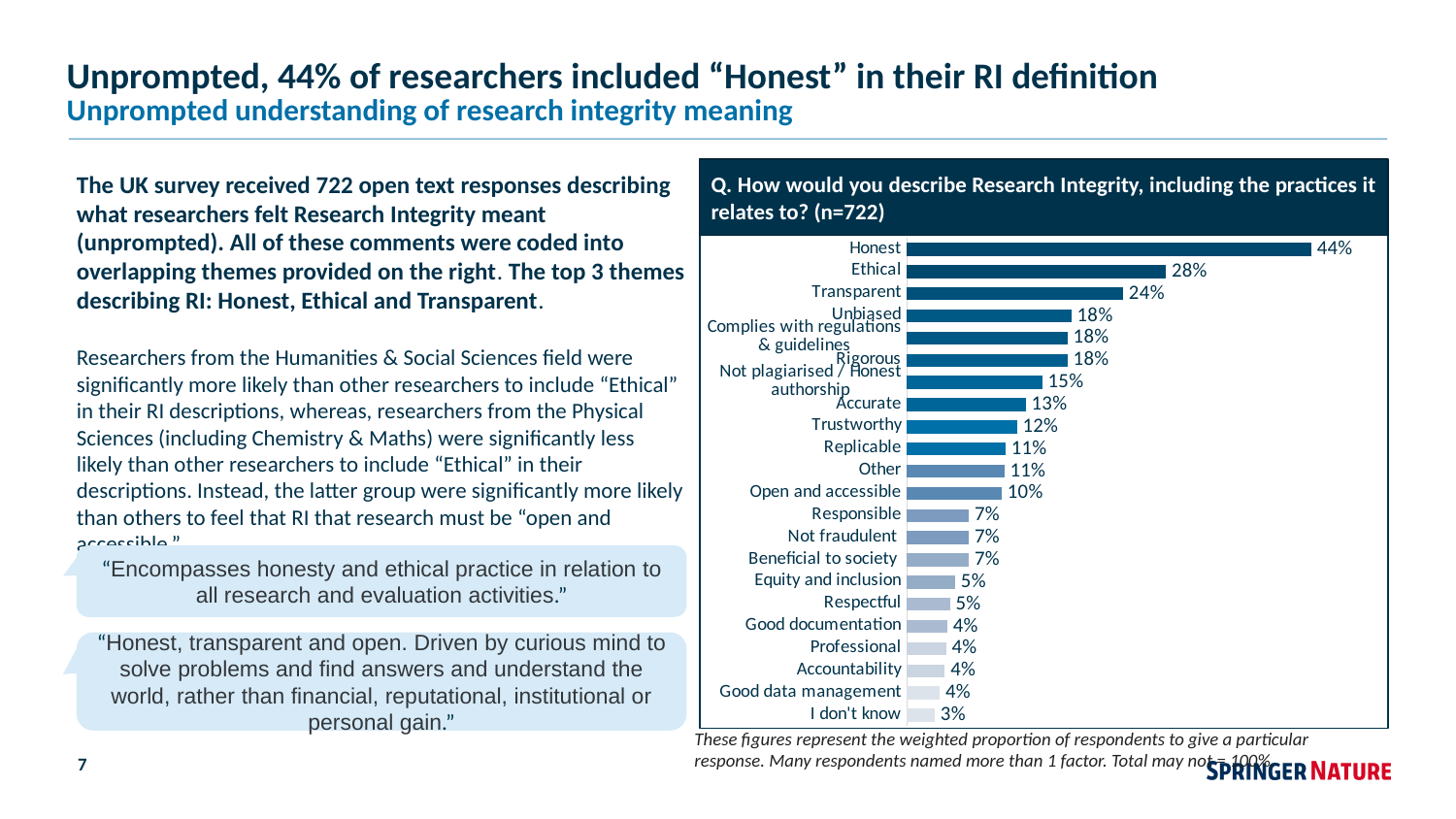

# Unprompted, 44% of researchers included “Honest” in their RI definition
Unprompted understanding of research integrity meaning
Q. How would you describe Research Integrity, including the practices it relates to? (n=722)
The UK survey received 722 open text responses describing what researchers felt Research Integrity meant (unprompted). All of these comments were coded into overlapping themes provided on the right. The top 3 themes describing RI: Honest, Ethical and Transparent.

Researchers from the Humanities & Social Sciences field were significantly more likely than other researchers to include “Ethical” in their RI descriptions, whereas, researchers from the Physical Sciences (including Chemistry & Maths) were significantly less likely than other researchers to include “Ethical” in their descriptions. Instead, the latter group were significantly more likely than others to feel that RI that research must be “open and accessible.”

[unsupported chart]

“Encompasses honesty and ethical practice in relation to all research and evaluation activities.”
“Honest, transparent and open. Driven by curious mind to solve problems and find answers and understand the world, rather than financial, reputational, institutional or personal gain.”
These figures represent the weighted proportion of respondents to give a particular response. Many respondents named more than 1 factor. Total may not = 100%.